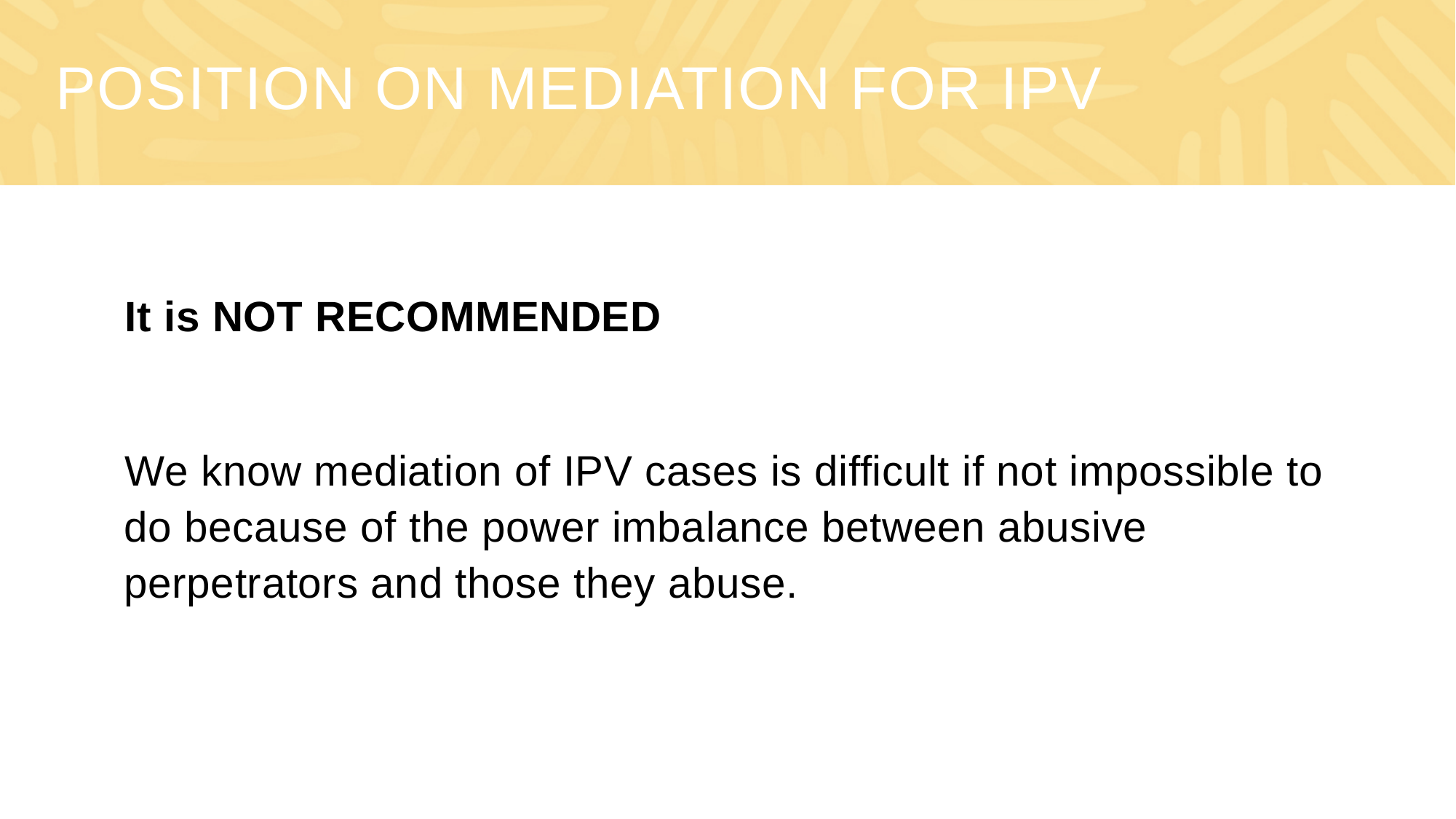

# Position on mediation FOR IPV
It is NOT RECOMMENDED

We know mediation of IPV cases is difficult if not impossible to do because of the power imbalance between abusive perpetrators and those they abuse.